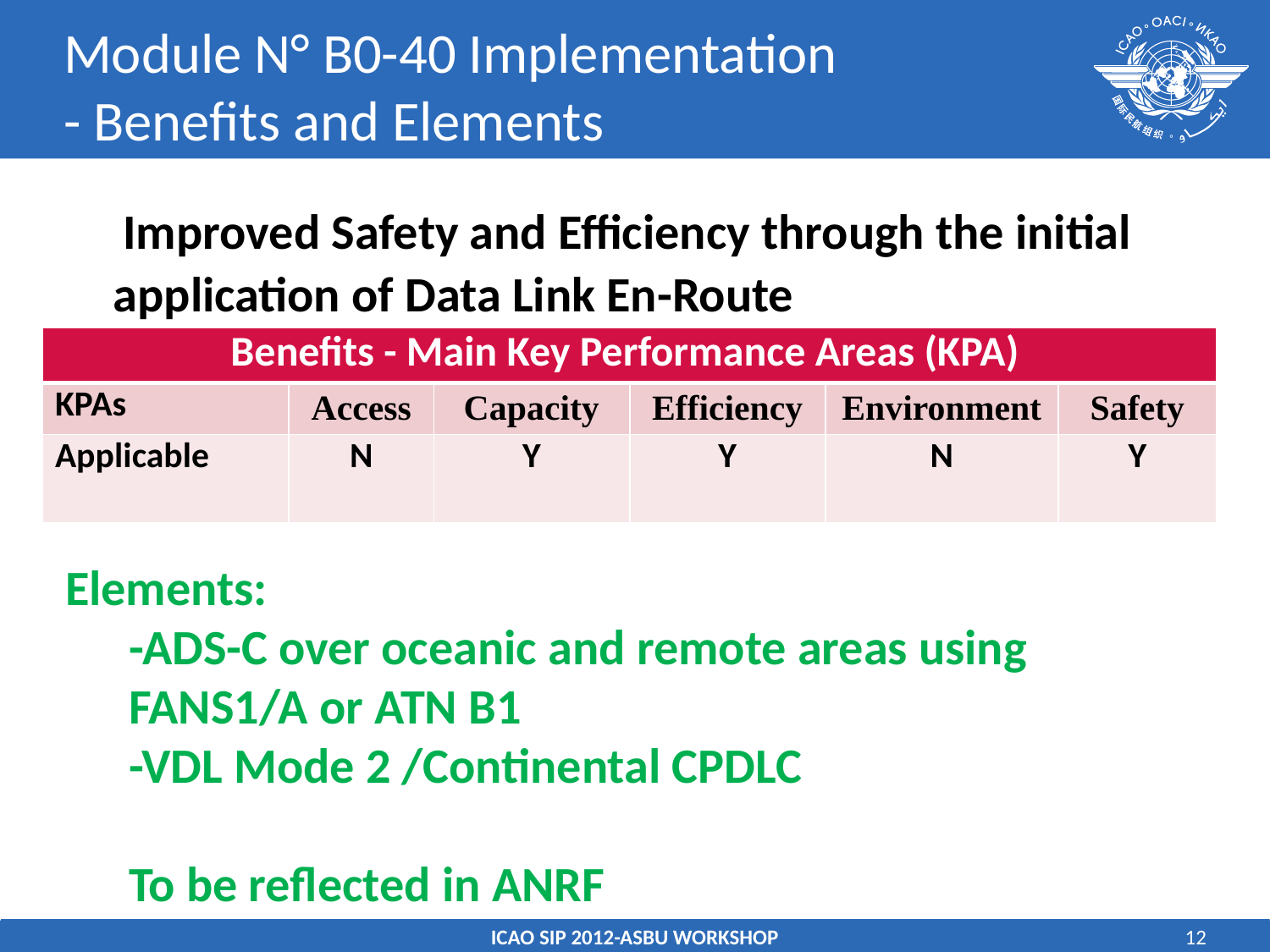

# Module N° B0-40 Implementation                   - Benefits and Elements
    Improved Safety and Efficiency through the initial application of Data Link En-Route
| Benefits - Main Key Performance Areas (KPA) |  |  |  |  |  |
| --- | --- | --- | --- | --- | --- |
| KPAs | Access | Capacity | Efficiency | Environment | Safety |
| Applicable | N | Y | Y | N | Y |
Elements:
-ADS-C over oceanic and remote areas using    FANS1/A or ATN B1
-VDL Mode 2 /Continental CPDLC

To be reflected in ANRF
ICAO SIP 2012-ASBU WORKSHOP
12